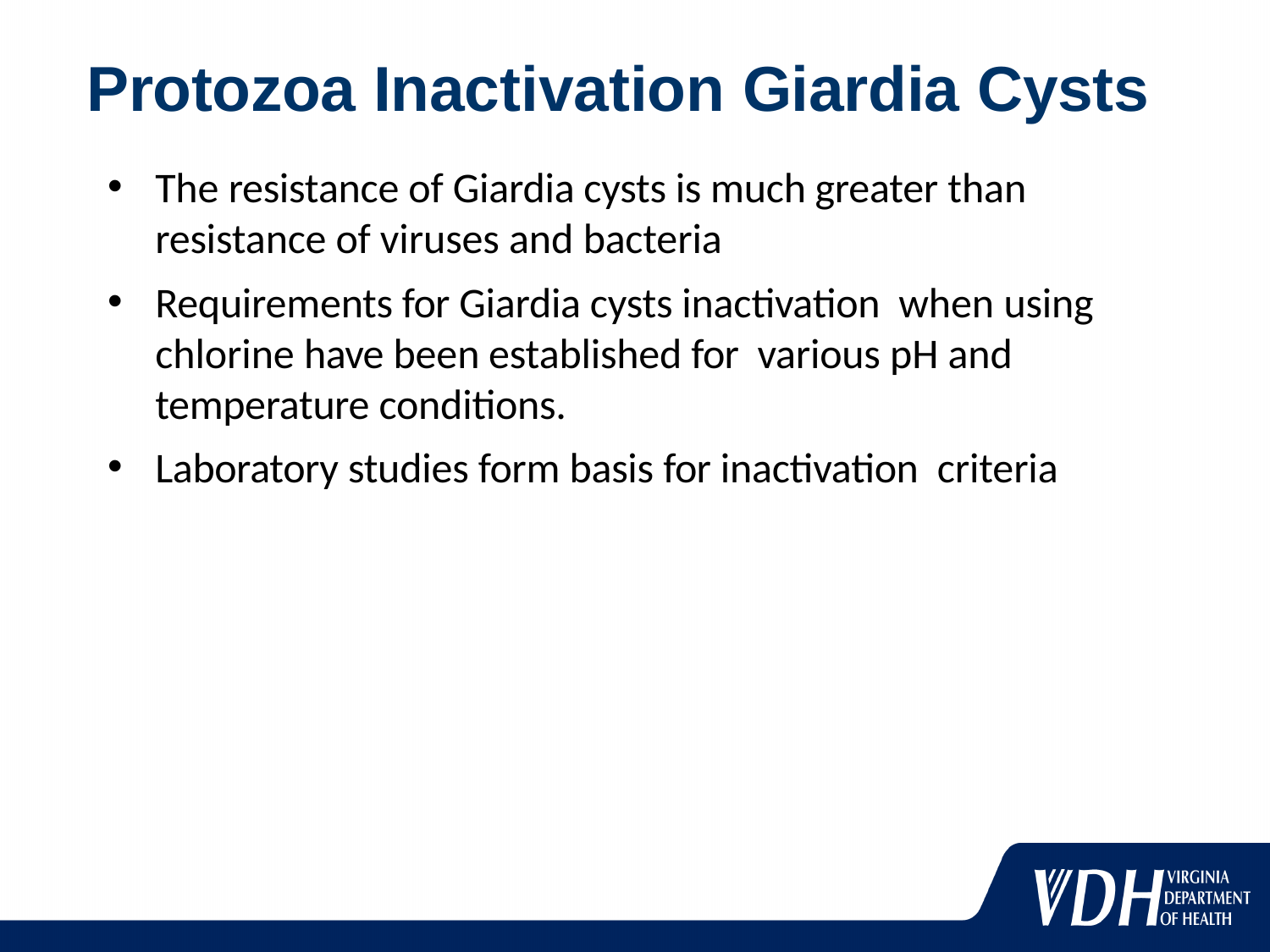

# Protozoa Inactivation Giardia Cysts
The resistance of Giardia cysts is much greater than resistance of viruses and bacteria
Requirements for Giardia cysts inactivation  when using chlorine have been established for  various pH and temperature conditions.
Laboratory studies form basis for inactivation  criteria